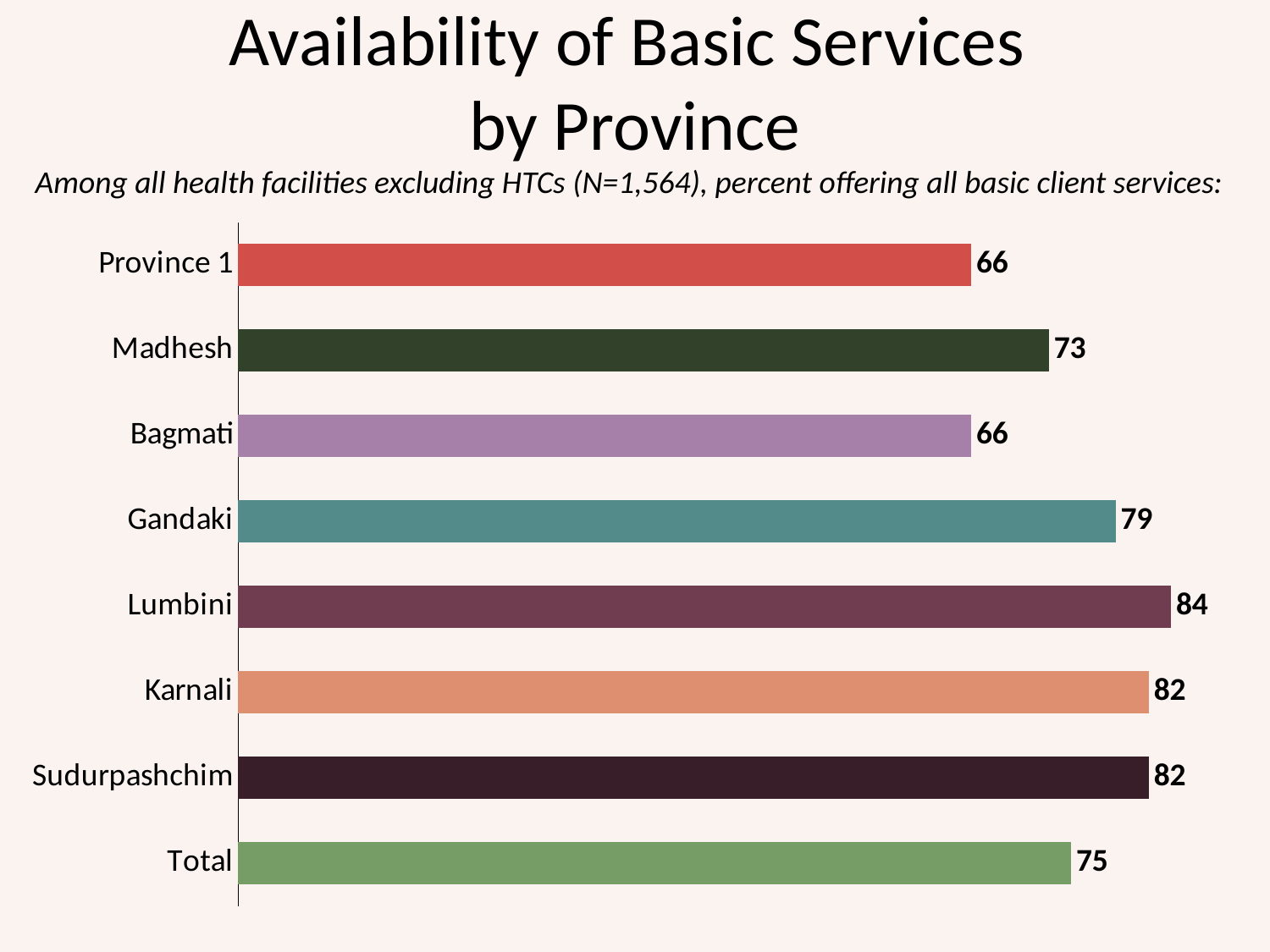

Availability of Basic Services
by Province
Among all health facilities excluding HTCs (N=1,564), percent offering all basic client services:

### Chart

| Category | Series 1 |
|---|---|
| Total | 75.0 |
| Sudurpashchim | 82.0 |
| Karnali | 82.0 |
| Lumbini | 84.0 |
| Gandaki | 79.0 |
| Bagmati | 66.0 |
| Madhesh | 73.0 |
| Province 1 | 66.0 |